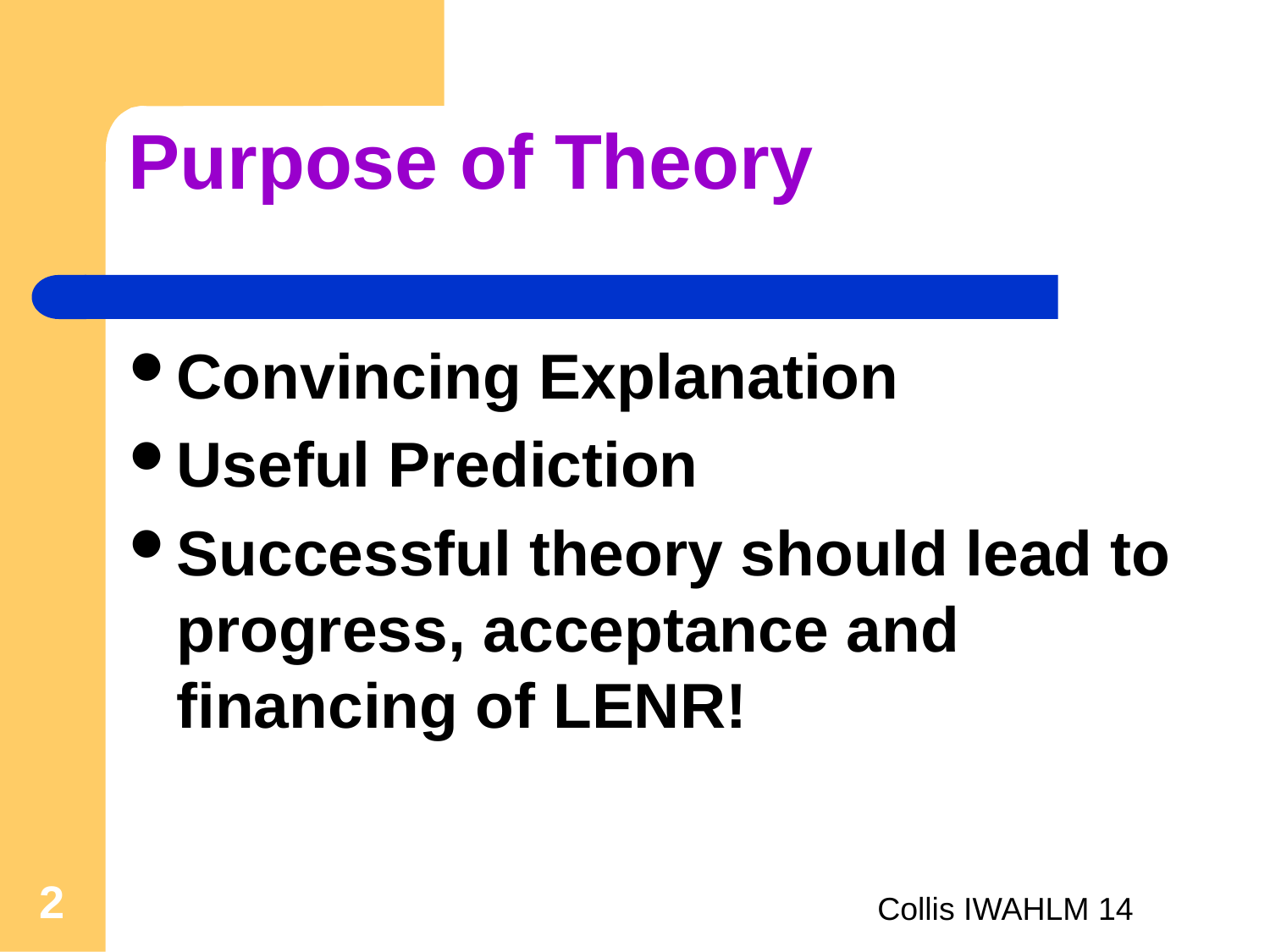

Purpose of Theory

Convincing Explanation
Useful Prediction
Successful theory should lead to progress, acceptance and financing of LENR!
2
Collis IWAHLM 14